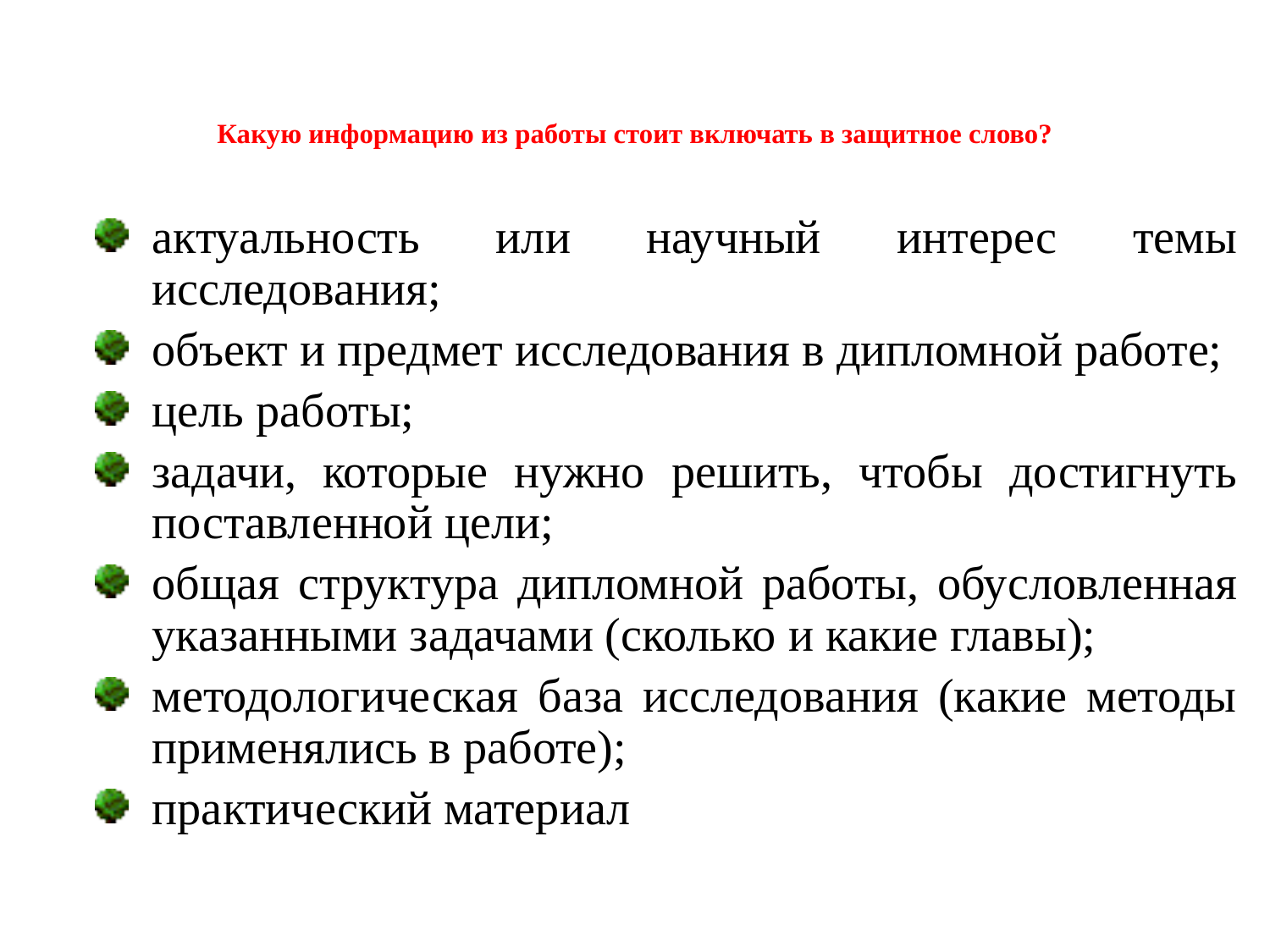

# Какую информацию из работы стоит включать в защитное слово?
актуальность или научный интерес темы исследования;
объект и предмет исследования в дипломной работе;
цель работы;
задачи, которые нужно решить, чтобы достигнуть поставленной цели;
общая структура дипломной работы, обусловленная указанными задачами (сколько и какие главы);
методологическая база исследования (какие методы применялись в работе);
практический материал